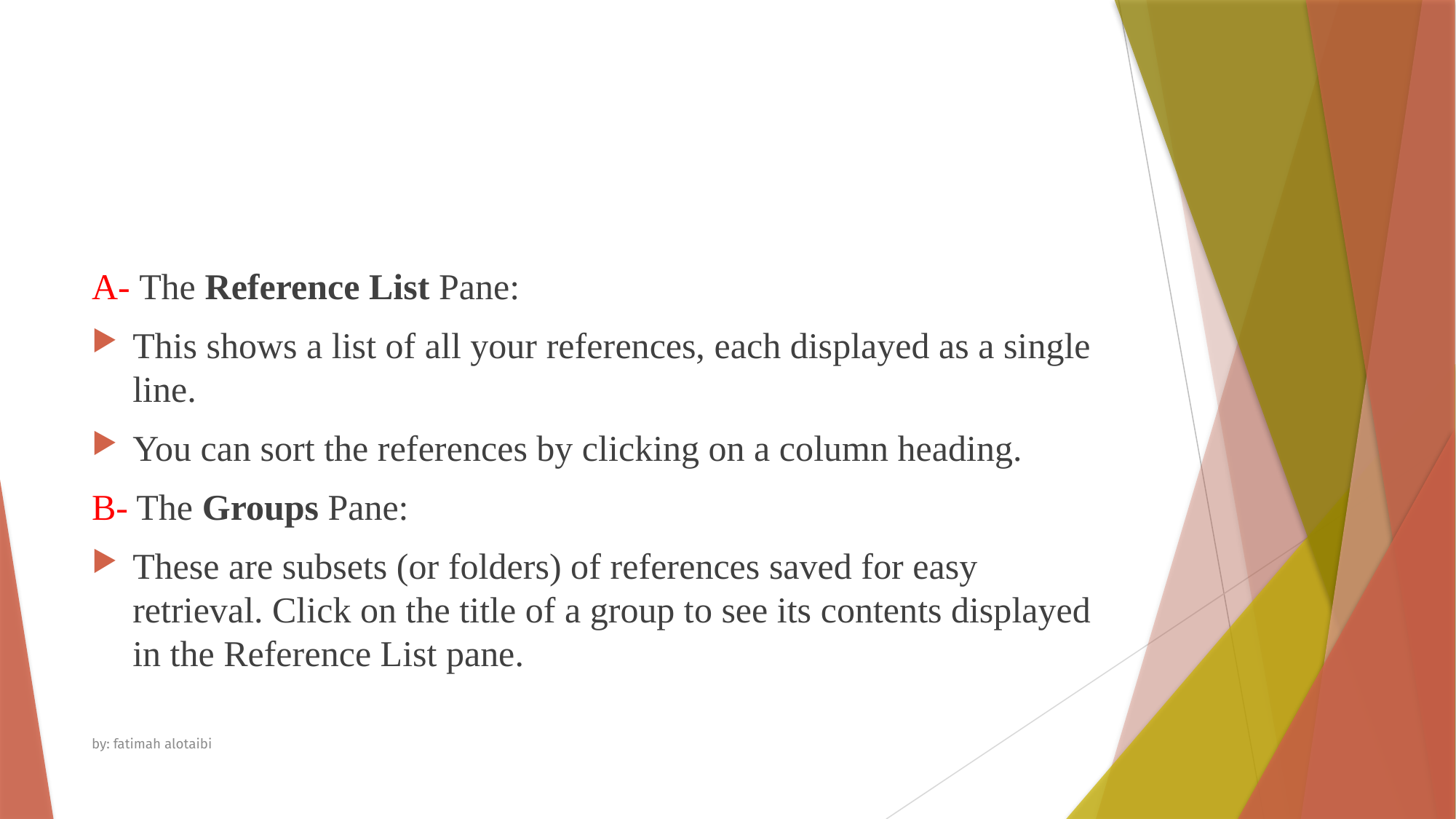

#
A- The Reference List Pane:
This shows a list of all your references, each displayed as a single line.
You can sort the references by clicking on a column heading.
B- The Groups Pane:
These are subsets (or folders) of references saved for easy retrieval. Click on the title of a group to see its contents displayed in the Reference List pane.

by: fatimah alotaibi